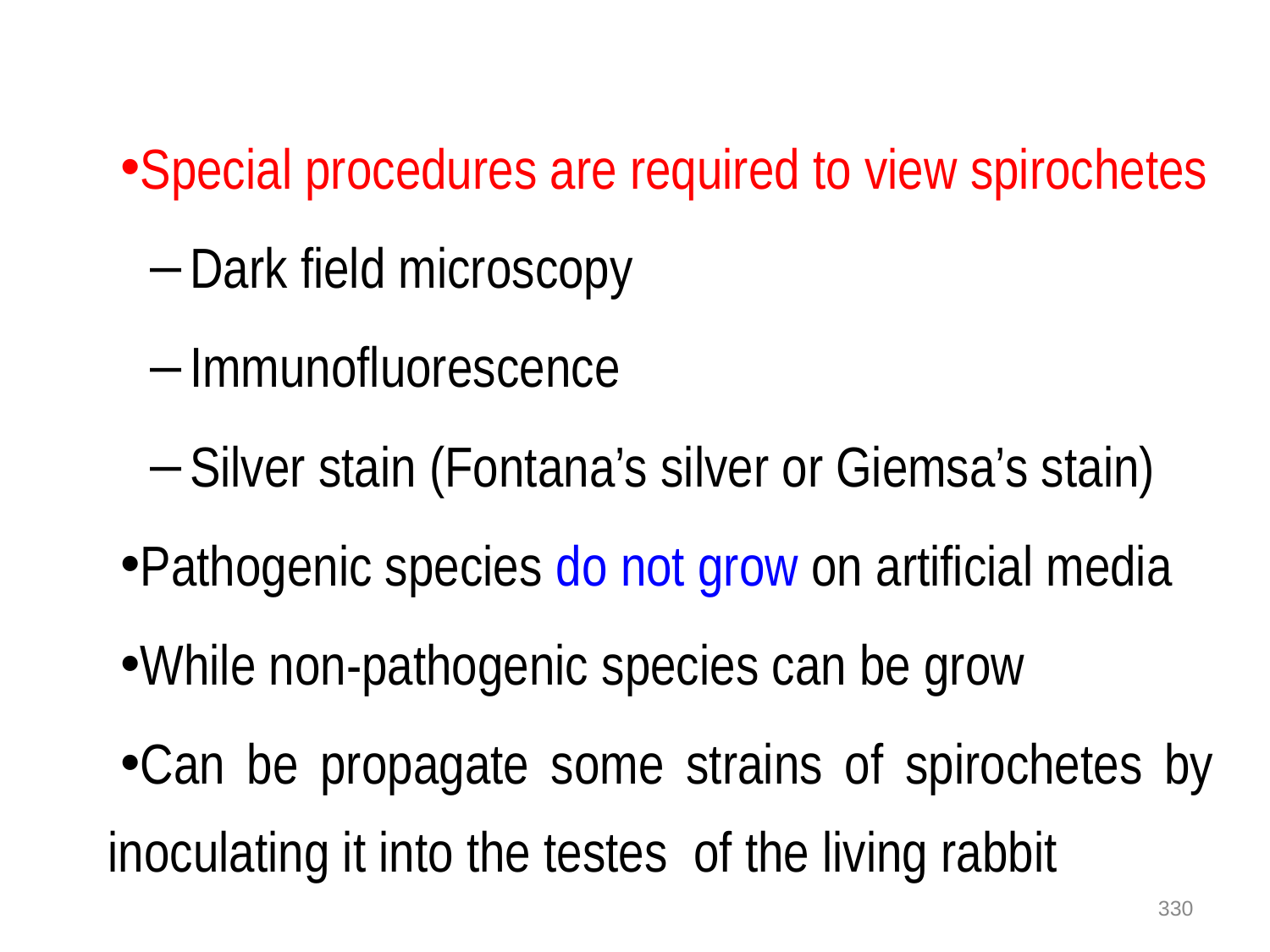

Special procedures are required to view spirochetes
Dark field microscopy
Immunofluorescence
Silver stain (Fontana’s silver or Giemsa’s stain)
Pathogenic species do not grow on artificial media
While non-pathogenic species can be grow
Can be propagate some strains of spirochetes by inoculating it into the testes  of the living rabbit

330